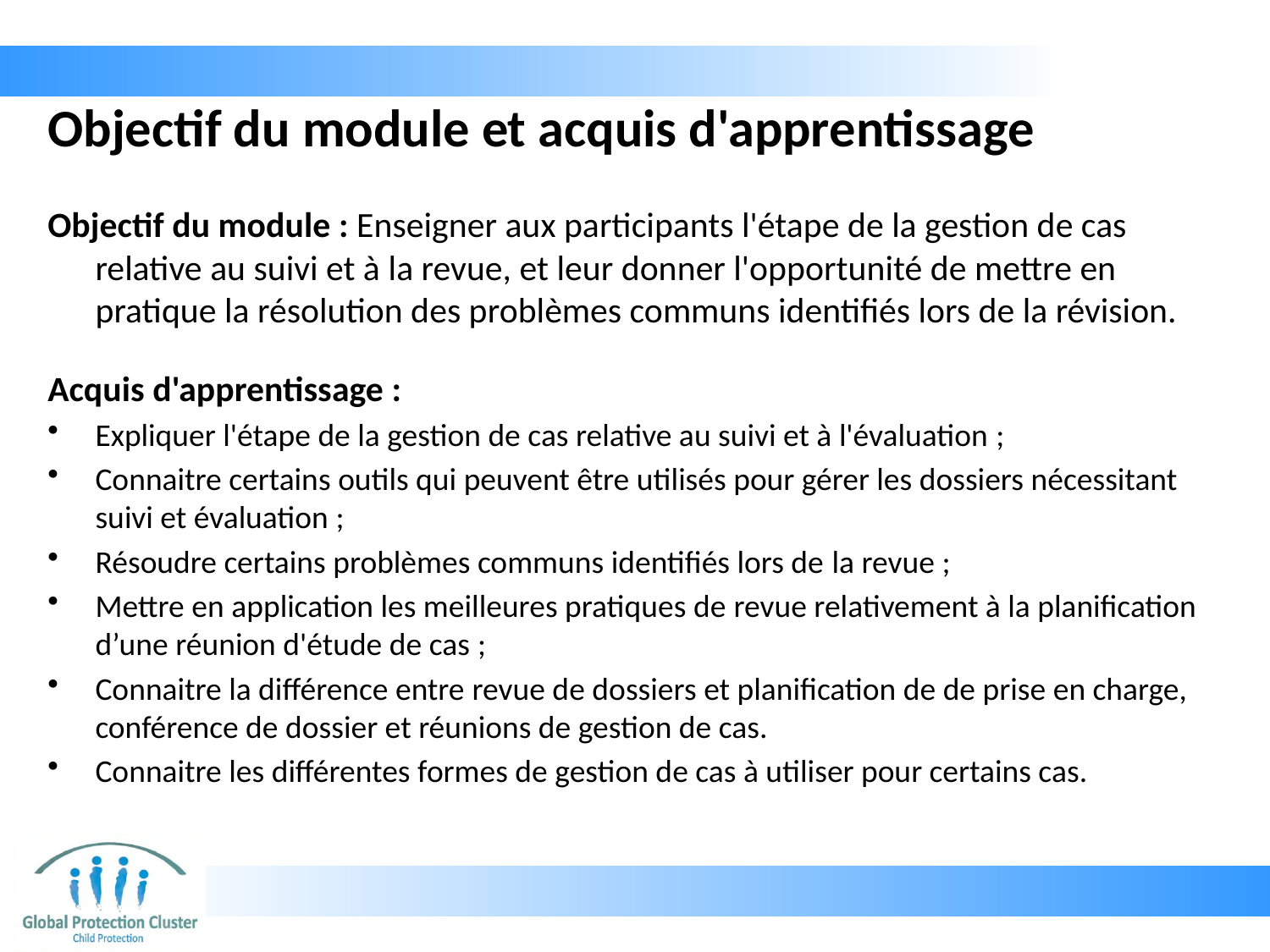

# Objectif du module et acquis d'apprentissage
Objectif du module : Enseigner aux participants l'étape de la gestion de cas relative au suivi et à la revue, et leur donner l'opportunité de mettre en pratique la résolution des problèmes communs identifiés lors de la révision.

Acquis d'apprentissage :
Expliquer l'étape de la gestion de cas relative au suivi et à l'évaluation ;
Connaitre certains outils qui peuvent être utilisés pour gérer les dossiers nécessitant suivi et évaluation ;
Résoudre certains problèmes communs identifiés lors de la revue ;
Mettre en application les meilleures pratiques de revue relativement à la planification d’une réunion d'étude de cas ;
Connaitre la différence entre revue de dossiers et planification de de prise en charge, conférence de dossier et réunions de gestion de cas.
Connaitre les différentes formes de gestion de cas à utiliser pour certains cas.